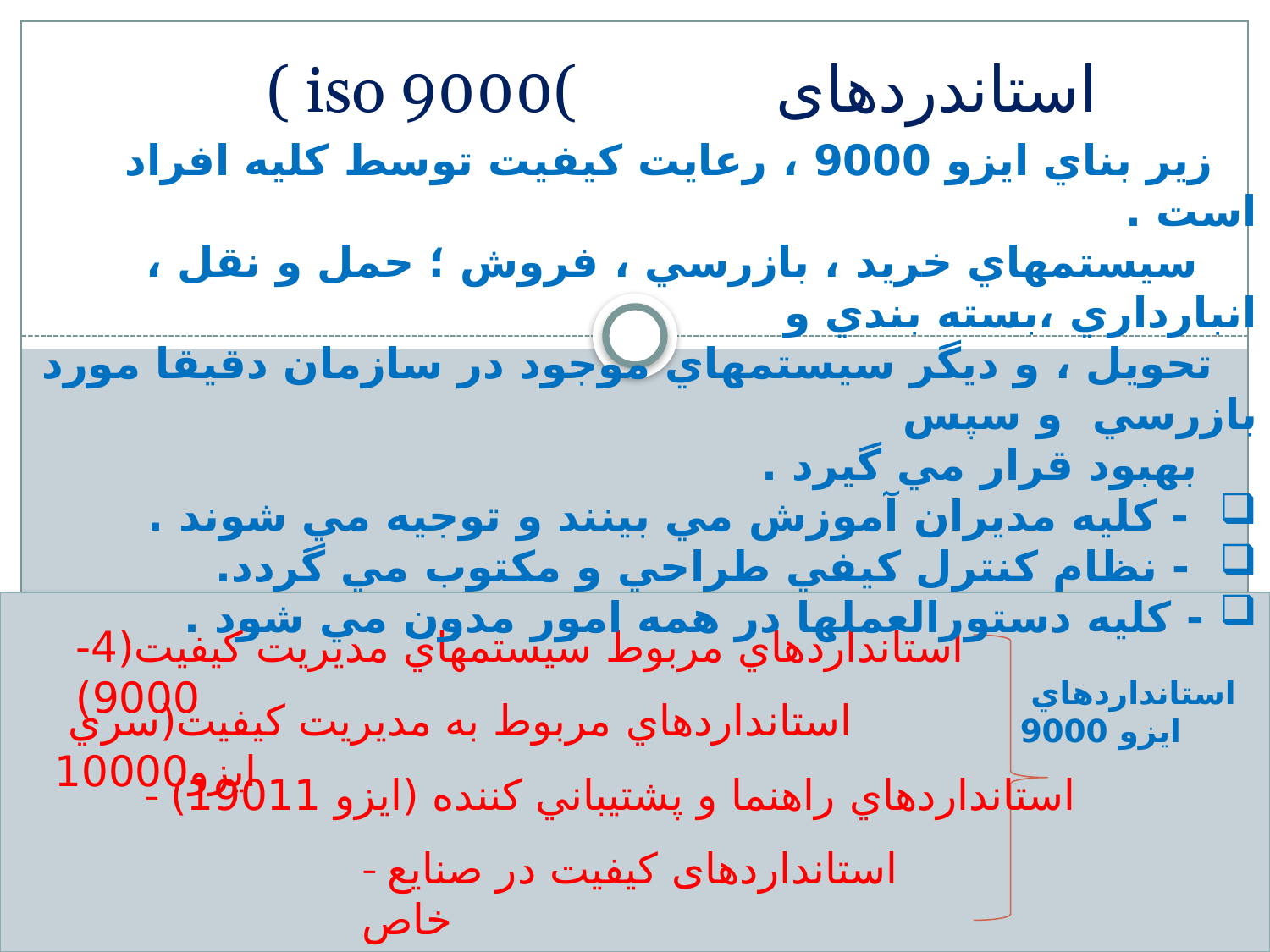

( iso 9000(             استاندردهاى
   زير بناي ايزو 9000 ، رعايت كيفيت توسط كليه افراد است .
    سيستمهاي خريد ، بازرسي ، فروش ؛ حمل و نقل ، انبارداري ،بسته بندي و
   تحويل ، و ديگر سيستمهاي موجود در سازمان دقيقا مورد بازرسي  و سپس
    بهبود قرار مي گيرد .
  - كليه مديران آموزش مي بينند و توجيه مي شوند .
  - نظام كنترل كيفي طراحي و مكتوب مي گردد.
 - كليه دستورالعملها در همه امور مدون مي شود .

استانداردهاي مربوط سيستمهاي مديريت كيفيت(4-9000)

 استانداردهاي
ايزو 9000
 استانداردهاي مربوط به مديريت كيفيت(سري ايزو10000
- استانداردهاي راهنما و پشتيباني كننده (ايزو 19011)
- استانداردهای کیفیت در صنایع خاص